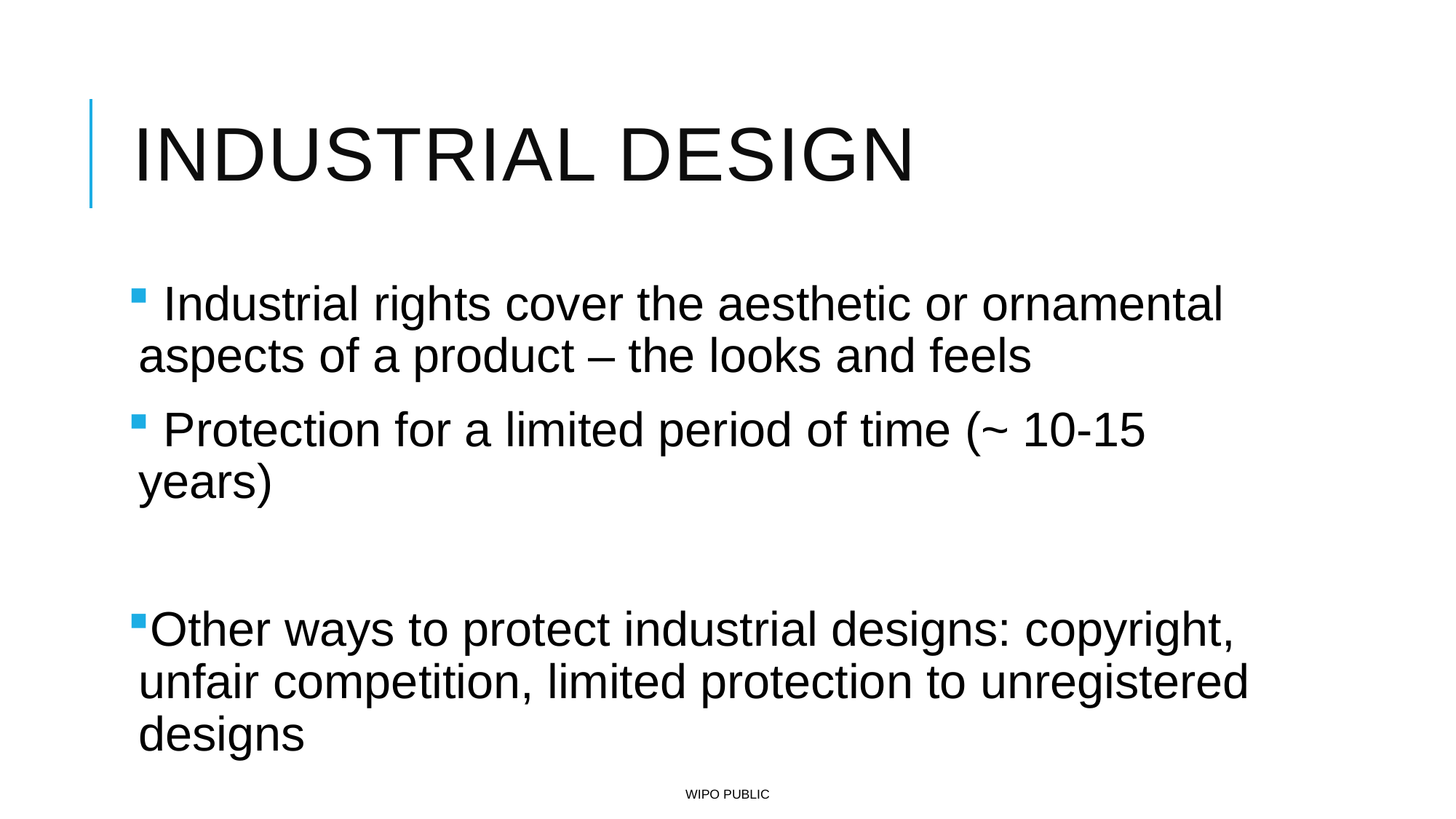

# INDUSTRIAL DESIGN
 Industrial rights cover the aesthetic or ornamental aspects of a product – the looks and feels
 Protection for a limited period of time (~ 10-15 years)

Other ways to protect industrial designs: copyright, unfair competition, limited protection to unregistered designs